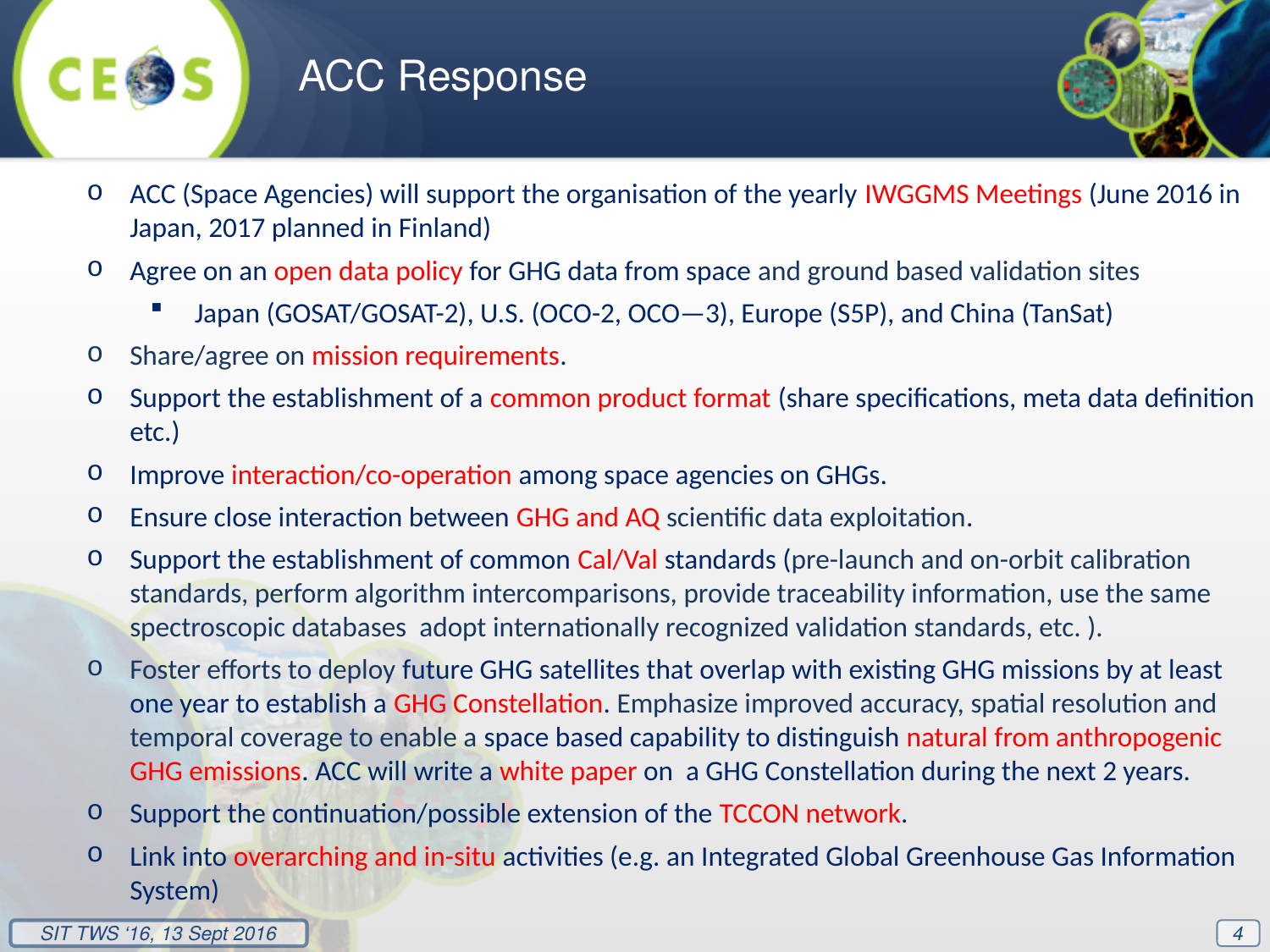

ACC Response
ACC (Space Agencies) will support the organisation of the yearly IWGGMS Meetings (June 2016 in Japan, 2017 planned in Finland)
Agree on an open data policy for GHG data from space and ground based validation sites
 Japan (GOSAT/GOSAT-2), U.S. (OCO-2, OCO—3), Europe (S5P), and China (TanSat)
Share/agree on mission requirements.
Support the establishment of a common product format (share specifications, meta data definition etc.)
Improve interaction/co-operation among space agencies on GHGs.
Ensure close interaction between GHG and AQ scientific data exploitation.
Support the establishment of common Cal/Val standards (pre-launch and on-orbit calibration standards, perform algorithm intercomparisons, provide traceability information, use the same spectroscopic databases  adopt internationally recognized validation standards, etc. ).
Foster efforts to deploy future GHG satellites that overlap with existing GHG missions by at least one year to establish a GHG Constellation. Emphasize improved accuracy, spatial resolution and temporal coverage to enable a space based capability to distinguish natural from anthropogenic GHG emissions. ACC will write a white paper on  a GHG Constellation during the next 2 years.
Support the continuation/possible extension of the TCCON network.
Link into overarching and in-situ activities (e.g. an Integrated Global Greenhouse Gas Information System)

4